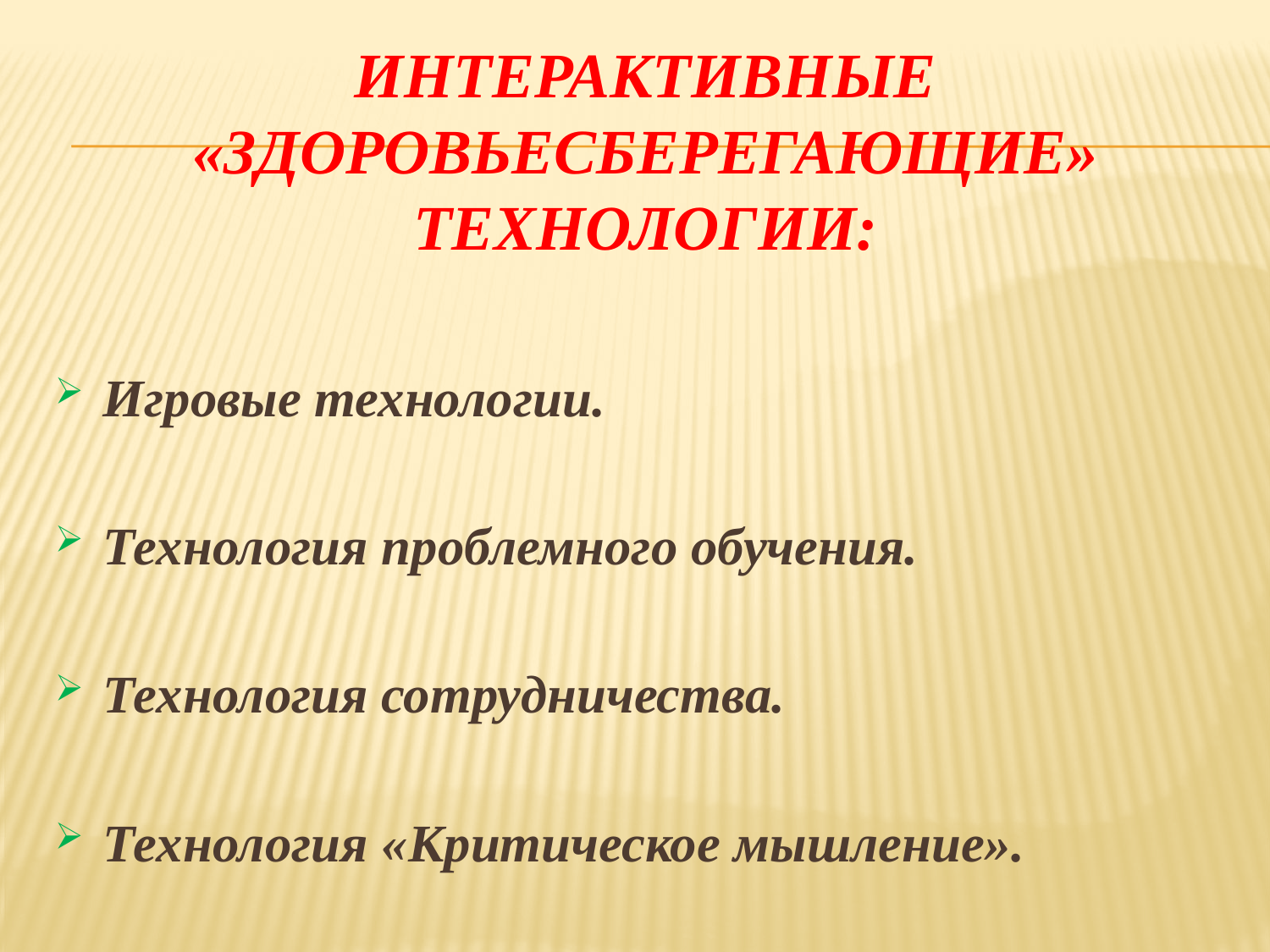

# Интерактивные «здоровьесберегающие» технологии:
Игровые технологии.

Технология проблемного обучения.

Технология сотрудничества.

Технология «Критическое мышление».